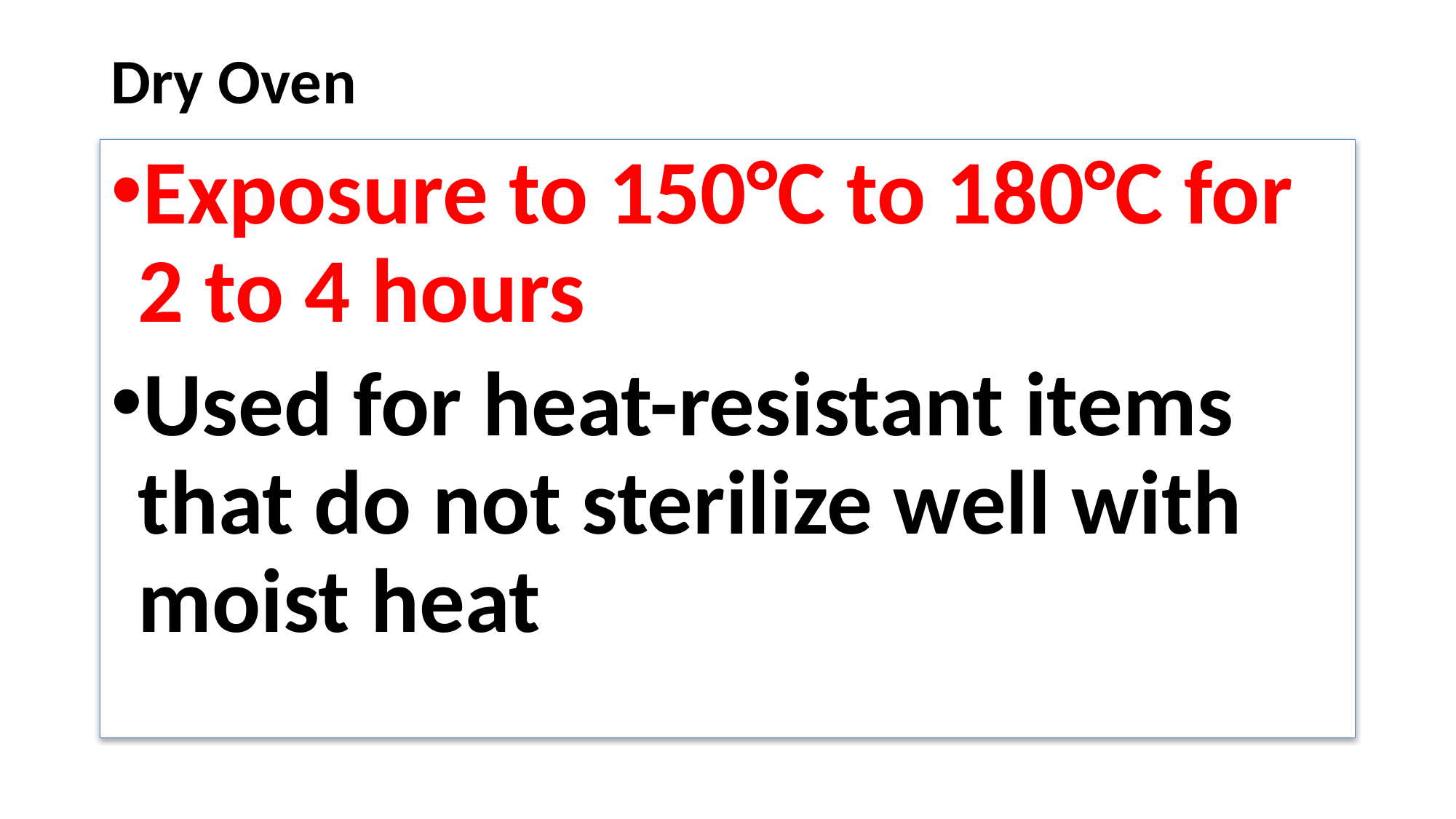

# Dry Oven
Exposure to 150°C to 180°C for 2 to 4 hours
Used for heat-resistant items that do not sterilize well with moist heat